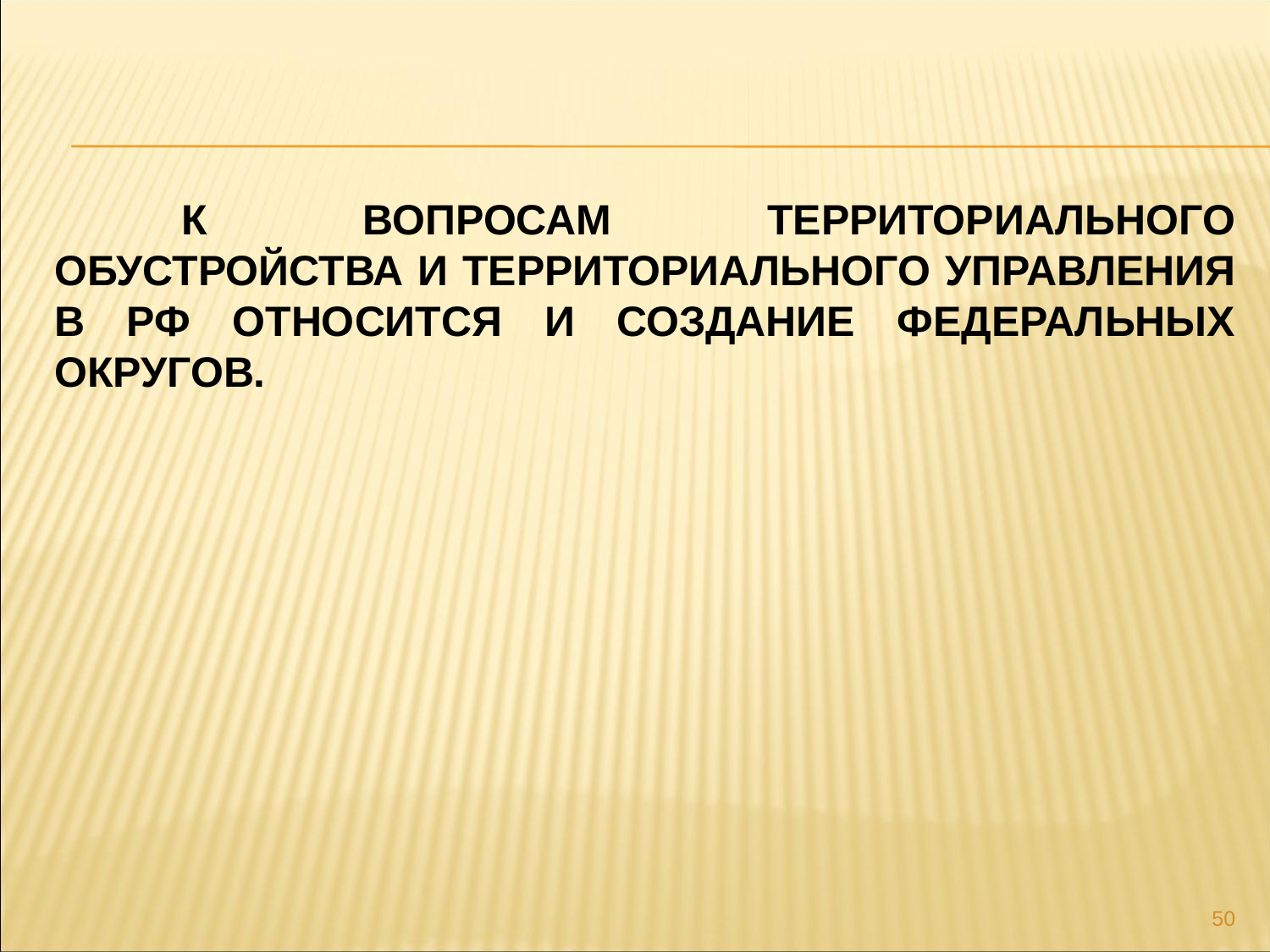

# К вопросам территориального обустройства и территориального управления в РФ относится и создание федеральных округов.
50